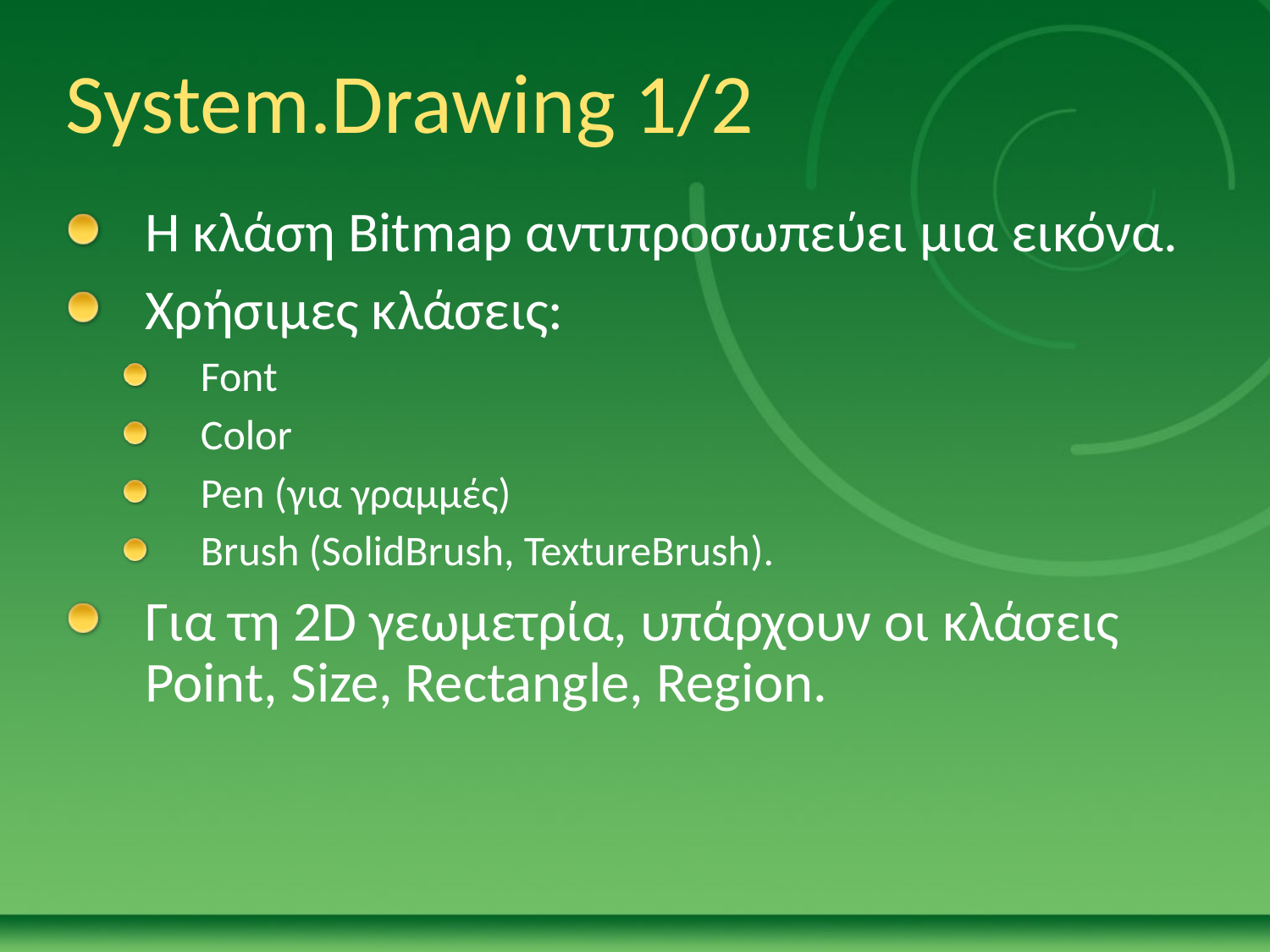

# System.Drawing 1/2
Η κλάση Bitmap αντιπροσωπεύει μια εικόνα.
Χρήσιμες κλάσεις:
Font
Color
Pen (για γραμμές)
Brush (SolidBrush, TextureBrush).
Για τη 2D γεωμετρία, υπάρχουν οι κλάσεις Point, Size, Rectangle, Region.